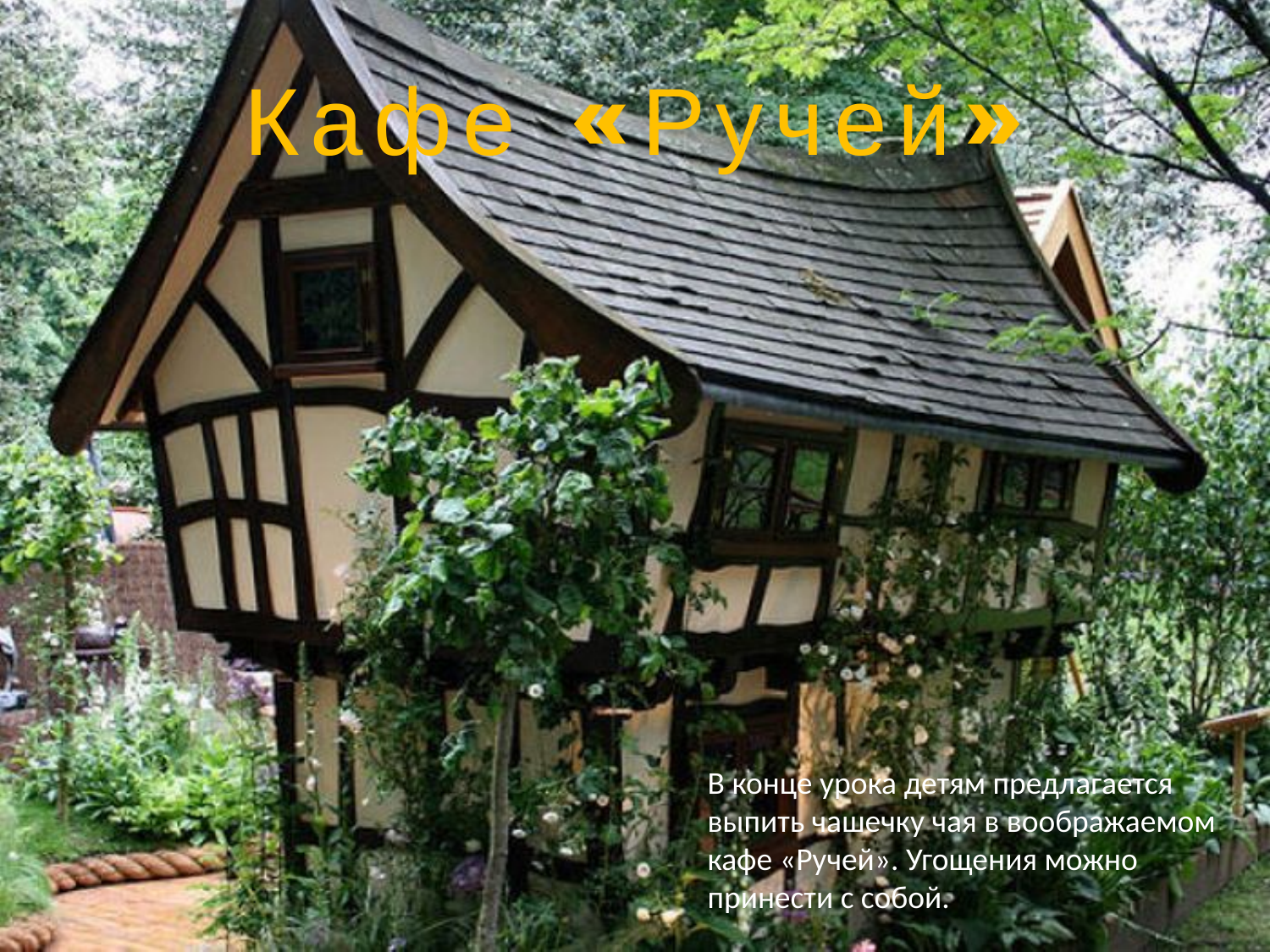

# Кафе «Ручей»
В конце урока детям предлагается выпить чашечку чая в воображаемом кафе «Ручей». Угощения можно принести с собой.